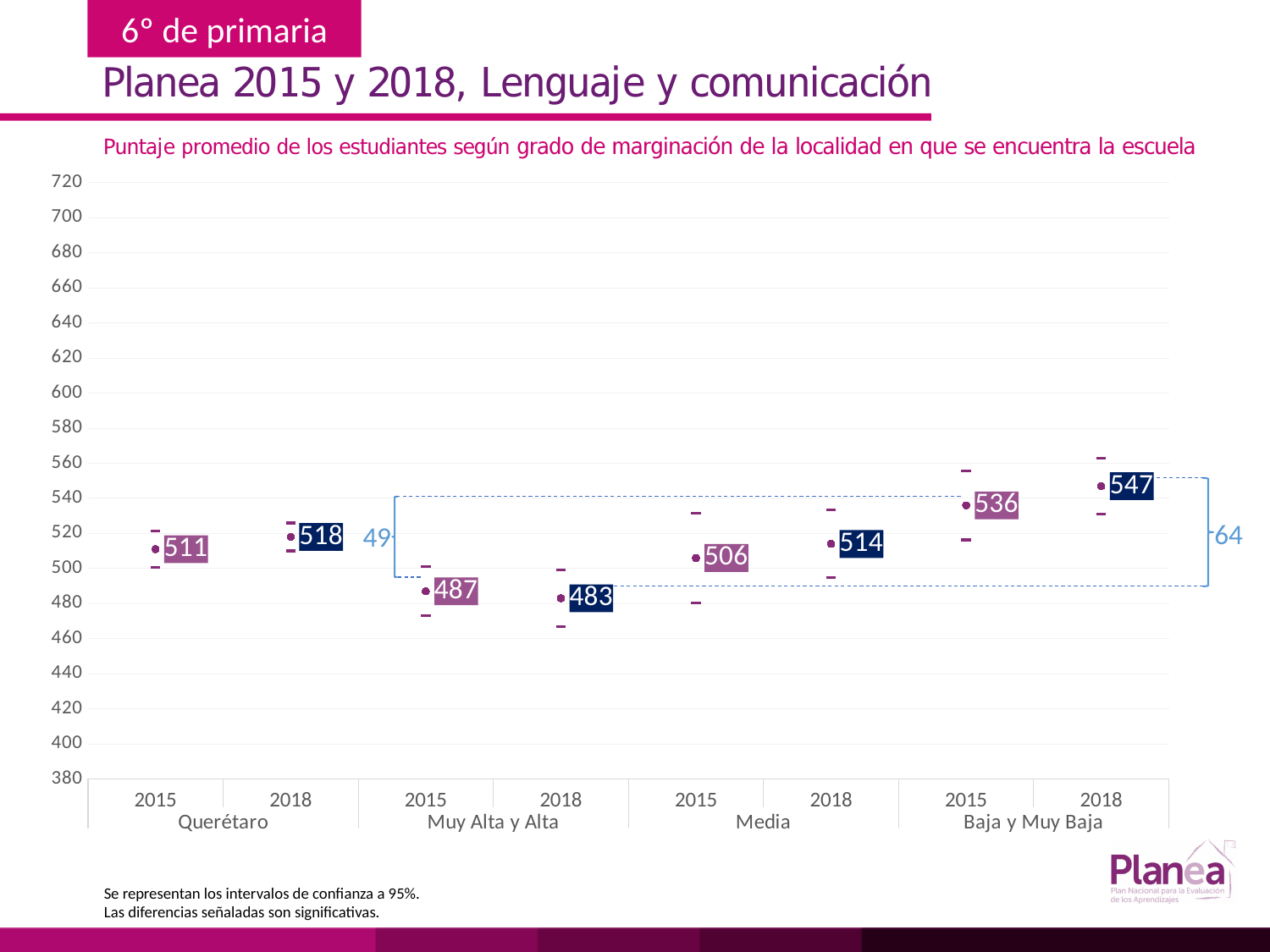

Planea 2015 y 2018, Lenguaje y comunicación

Puntaje promedio de los estudiantes según grado de marginación de la localidad en que se encuentra la escuela

### Chart

| Category |  |  |  |
|---|---|---|---|
| 2015 | 500.652 | 521.348 | 511.0 |
| 2018 | 510.04 | 525.96 | 518.0 |
| 2015 | 473.07 | 500.93 | 487.0 |
| 2018 | 466.881 | 499.119 | 483.0 |
| 2015 | 480.528 | 531.472 | 506.0 |
| 2018 | 494.697 | 533.303 | 514.0 |
| 2015 | 516.299 | 555.701 | 536.0 |
| 2018 | 531.08 | 562.92 | 547.0 |
64

49
Se representan los intervalos de confianza a 95%.
Las diferencias señaladas son significativas.